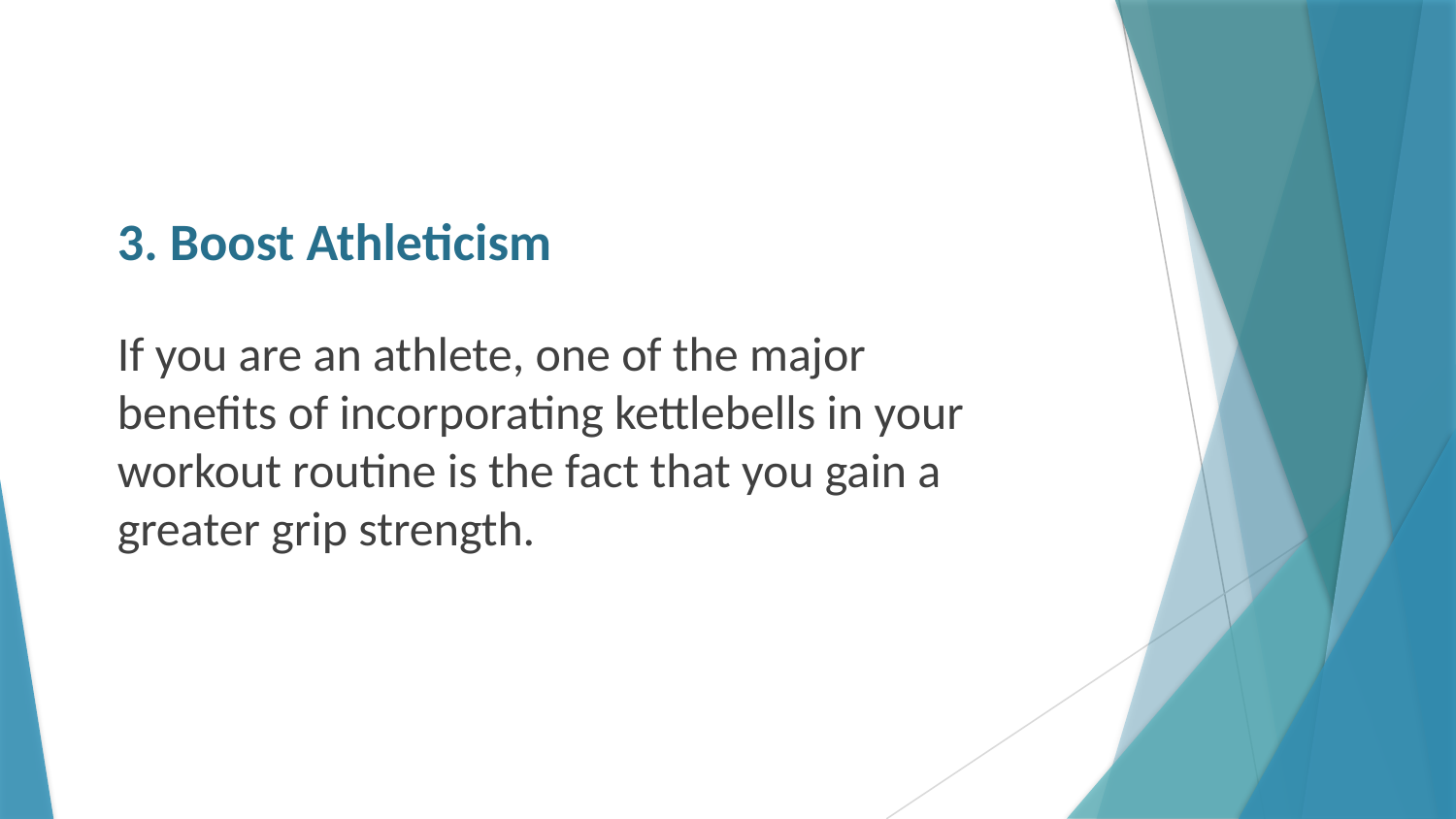

# 3. Boost Athleticism
If you are an athlete, one of the major benefits of incorporating kettlebells in your workout routine is the fact that you gain a greater grip strength.